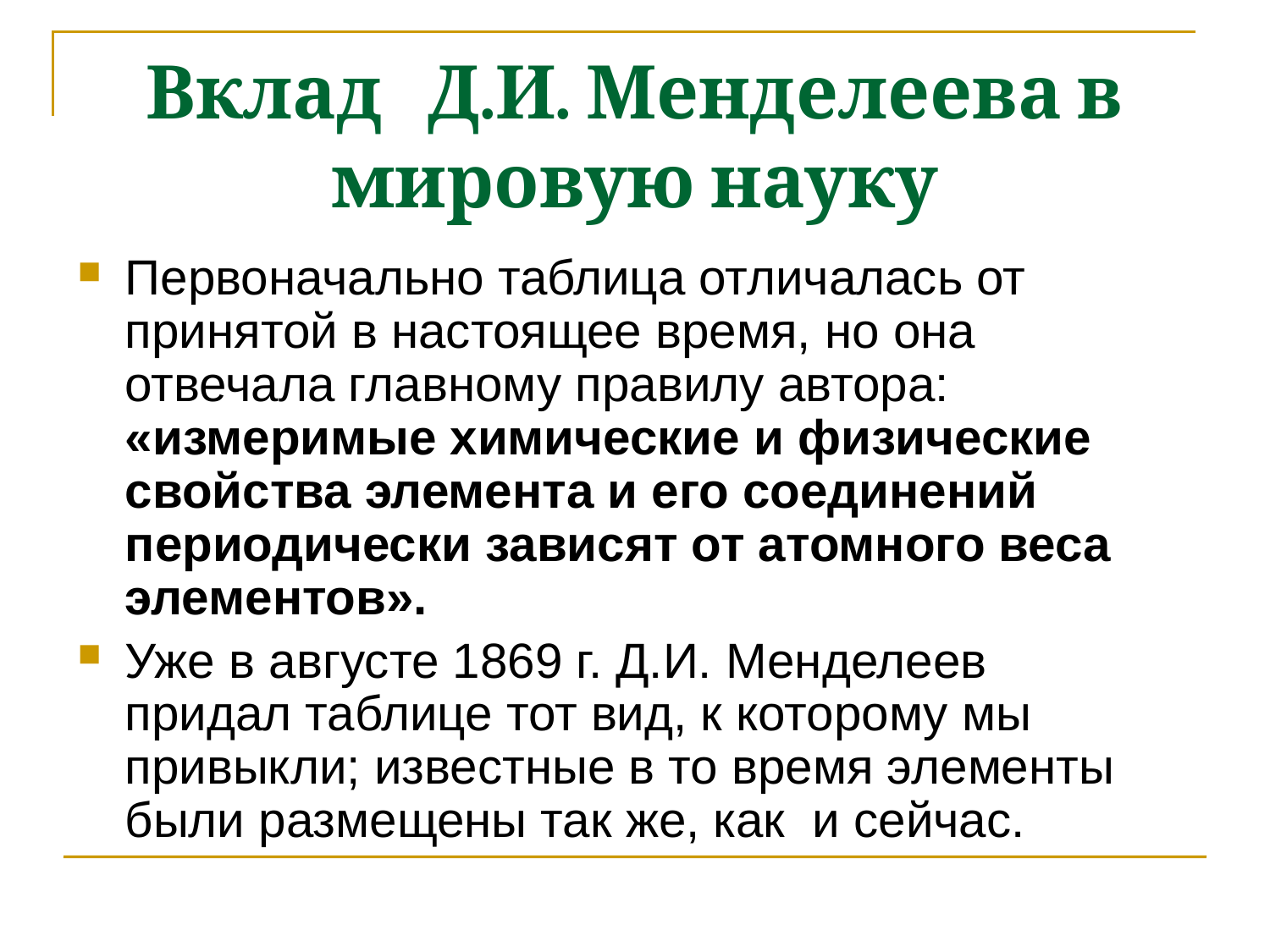

# Вклад   Д.И. Менделеева в мировую науку
Первоначально таблица отличалась от принятой в настоящее время, но она отвечала главному правилу автора: «измеримые химические и физические свойства элемента и его соединений периодически зависят от атомного веса элементов».
Уже в августе 1869 г. Д.И. Менделеев придал таблице тот вид, к которому мы привыкли; известные в то время элементы были размещены так же, как  и сейчас.